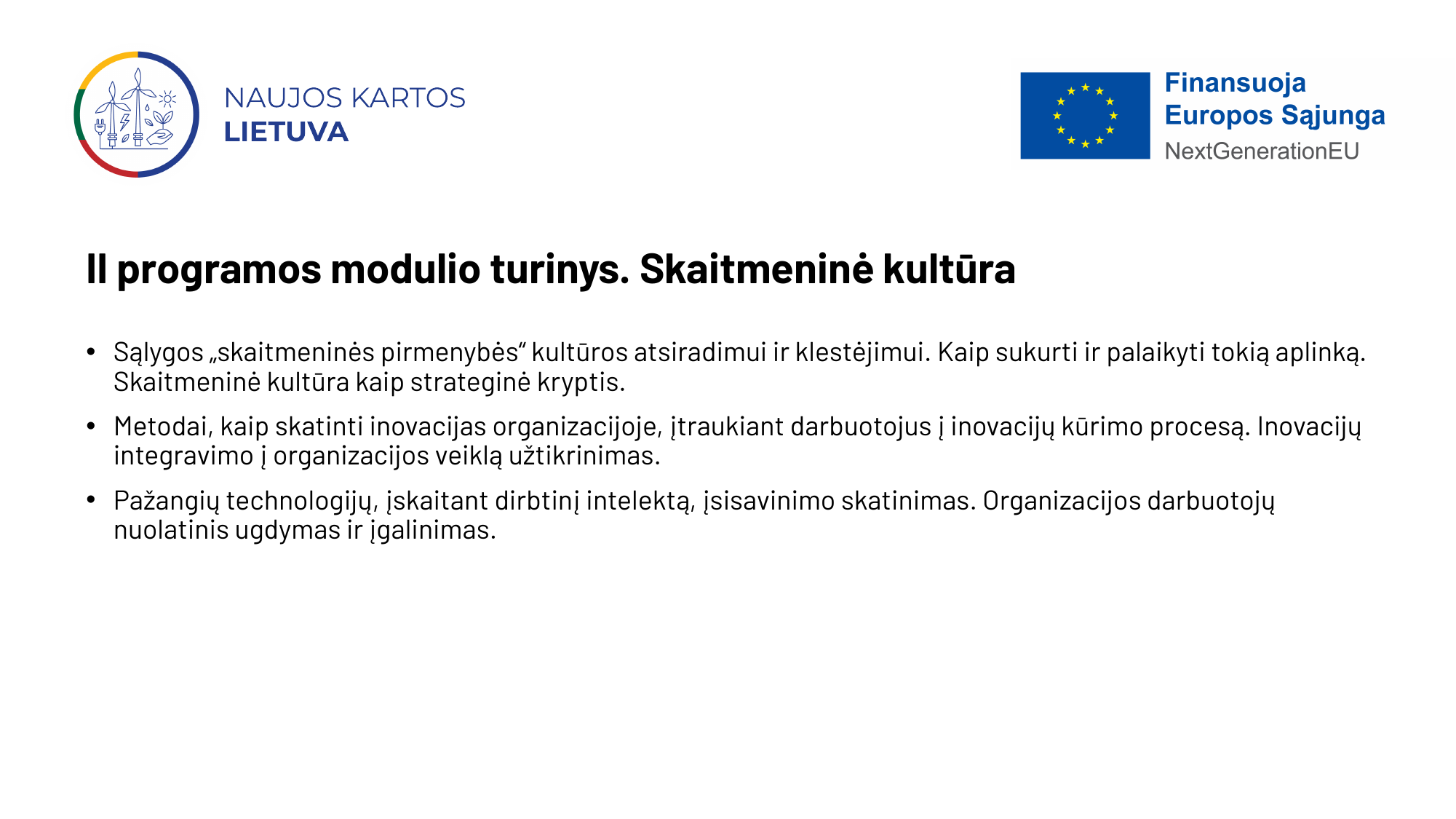

# II programos modulio turinys. Skaitmeninė kultūra
Sąlygos „skaitmeninės pirmenybės“ kultūros atsiradimui ir klestėjimui. Kaip sukurti ir palaikyti tokią aplinką. Skaitmeninė kultūra kaip strateginė kryptis.
Metodai, kaip skatinti inovacijas organizacijoje, įtraukiant darbuotojus į inovacijų kūrimo procesą. Inovacijų integravimo į organizacijos veiklą užtikrinimas.
Pažangių technologijų, įskaitant dirbtinį intelektą, įsisavinimo skatinimas. Organizacijos darbuotojų nuolatinis ugdymas ir įgalinimas.